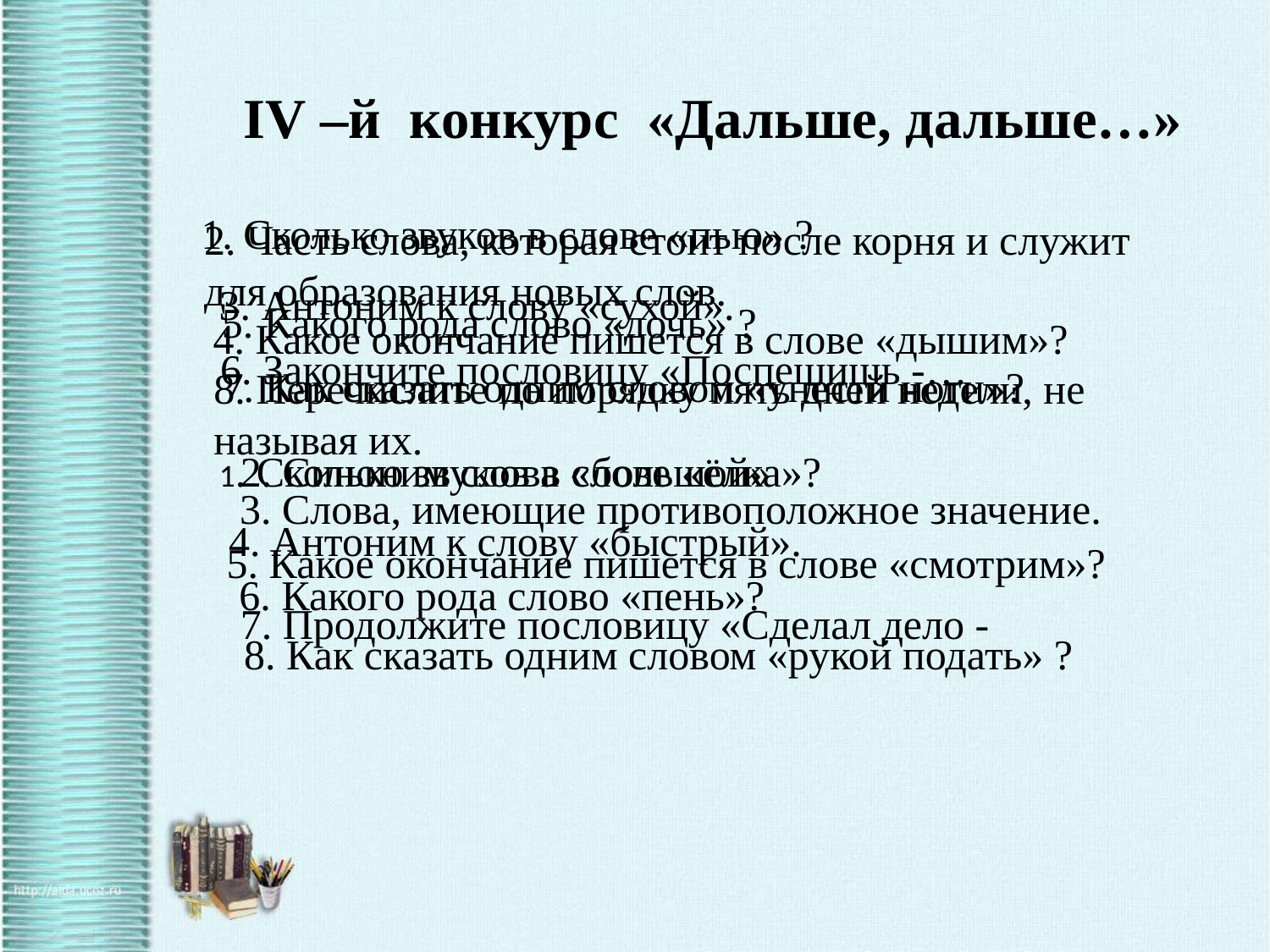

IV –й  конкурс  «Дальше, дальше…»
1. Сколько звуков в слове «пью» ?
2. Часть слова, которая стоит после корня и служит для образования новых слов.
3. Антоним к слову «сухой».
5. Какого рода слово «дочь» ?
4. Какое окончание пишется в слове «дышим»?
6. Закончите пословицу «Поспешишь -…
7. Как сказать одним словом «унести ноги»?
8. Перечислите по порядку пять дней недели, не называя их.
1. Сколько звуков в слове «ёлка»?
2. Синоним слова «большой»
3. Слова, имеющие противоположное значение.
4. Антоним к слову «быстрый».
5. Какое окончание пишется в слове «смотрим»?
6. Какого рода слово «пень»?
7. Продолжите пословицу «Сделал дело -
8. Как сказать одним словом «рукой подать» ?